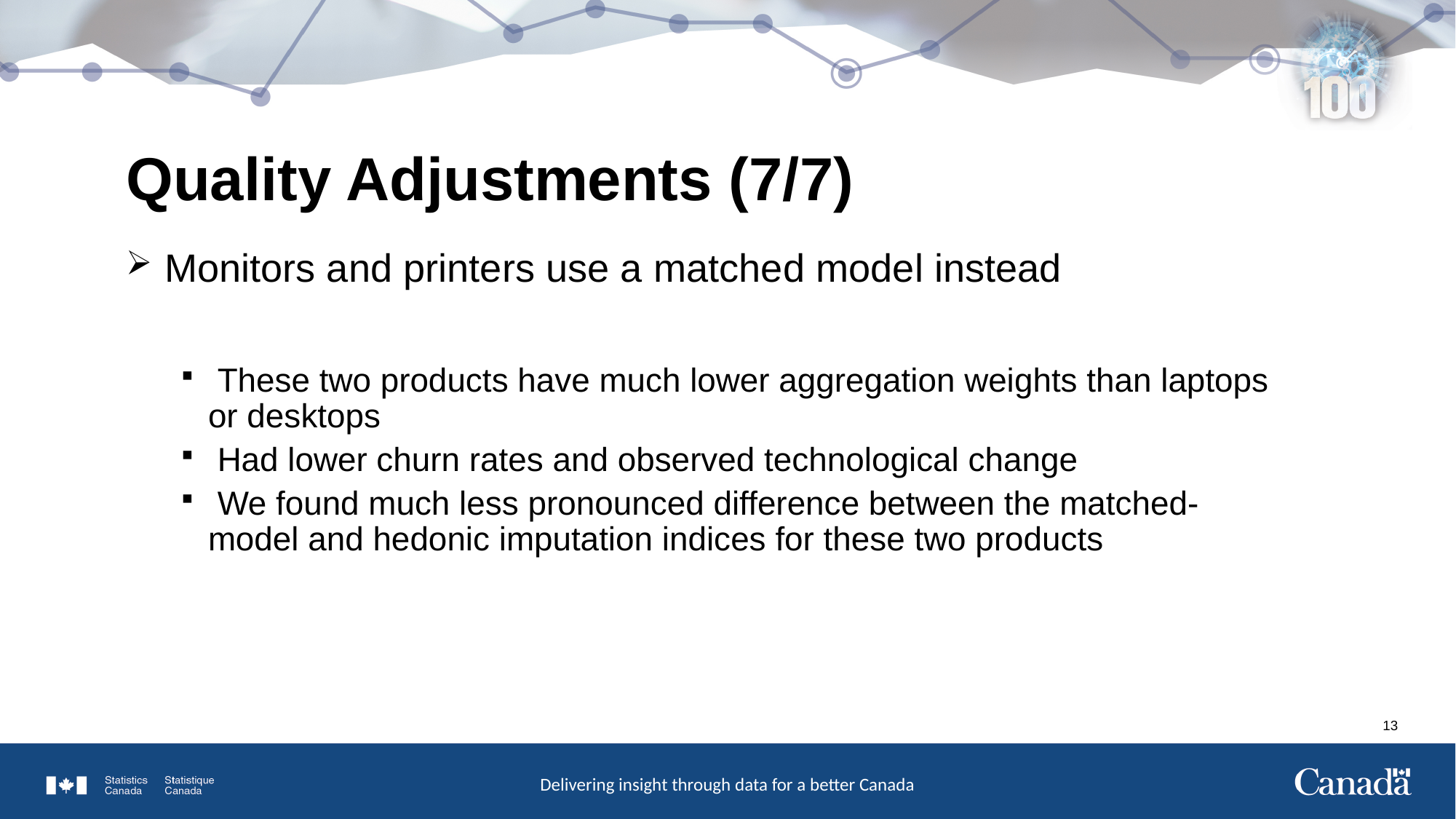

Quality Adjustments (7/7)
 Monitors and printers use a matched model instead

 These two products have much lower aggregation weights than laptops or desktops
 Had lower churn rates and observed technological change
 We found much less pronounced difference between the matched-model and hedonic imputation indices for these two products
13